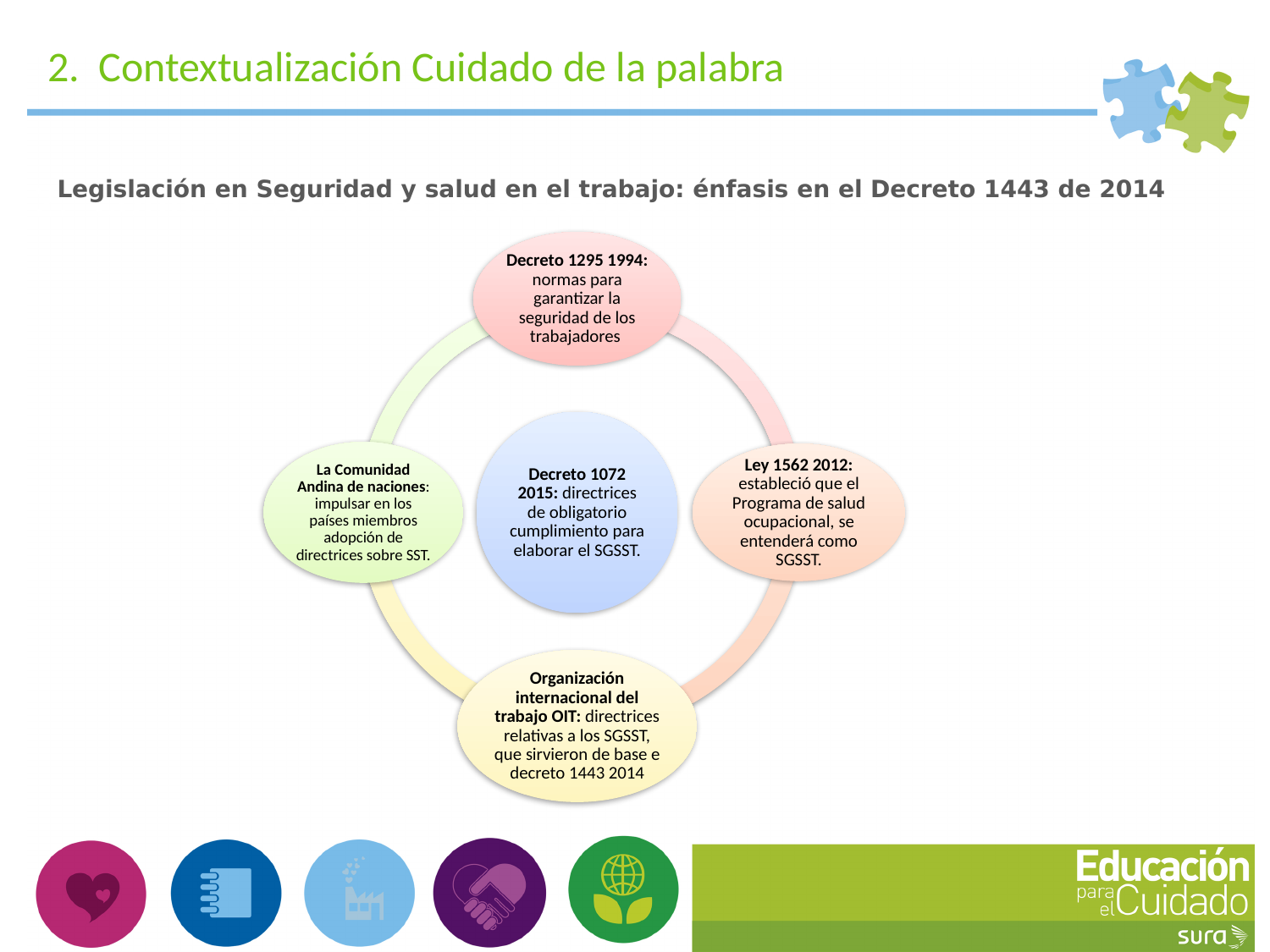

2.  Contextualización Cuidado de la palabra
 2.  Contextualización Cuidado de la palabra
Legislación en Seguridad y salud en el trabajo: énfasis en el Decreto 1443 de 2014
Decreto 1072 2015: directrices de obligatorio cumplimiento para elaborar el SGSST.
Decreto 1295 1994: normas para garantizar la seguridad de los trabajadores
Ley 1562 2012: estableció que el Programa de salud ocupacional, se entenderá como SGSST.
Organización internacional del trabajo OIT: directrices relativas a los SGSST, que sirvieron de base e decreto 1443 2014
La Comunidad Andina de naciones: impulsar en los países miembros adopción de directrices sobre SST.